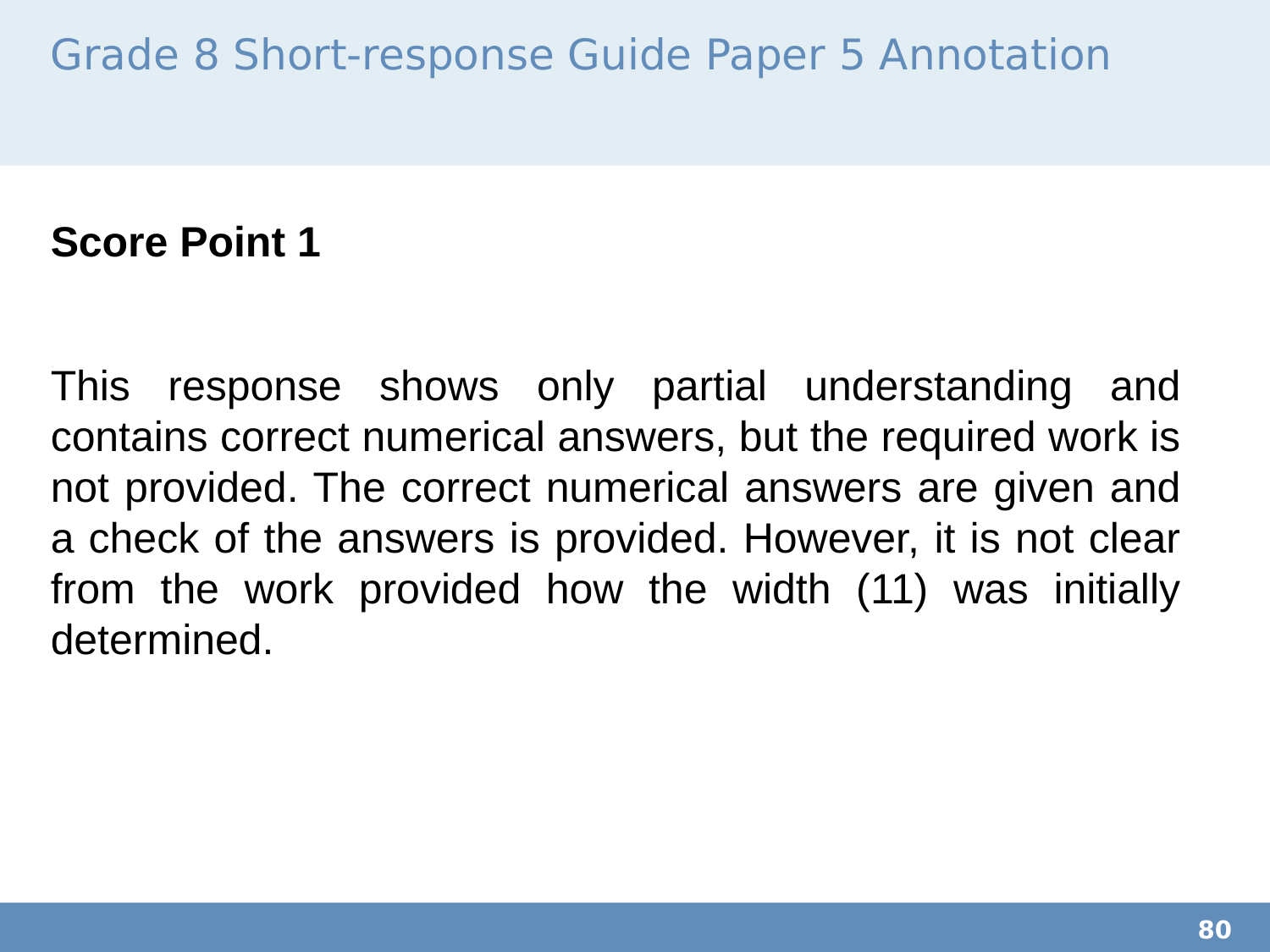

# Grade 8 Short-response Guide Paper 5 Annotation
Score Point 1

This response shows only partial understanding and contains correct numerical answers, but the required work is not provided. The correct numerical answers are given and a check of the answers is provided. However, it is not clear from the work provided how the width (11) was initially determined.
80